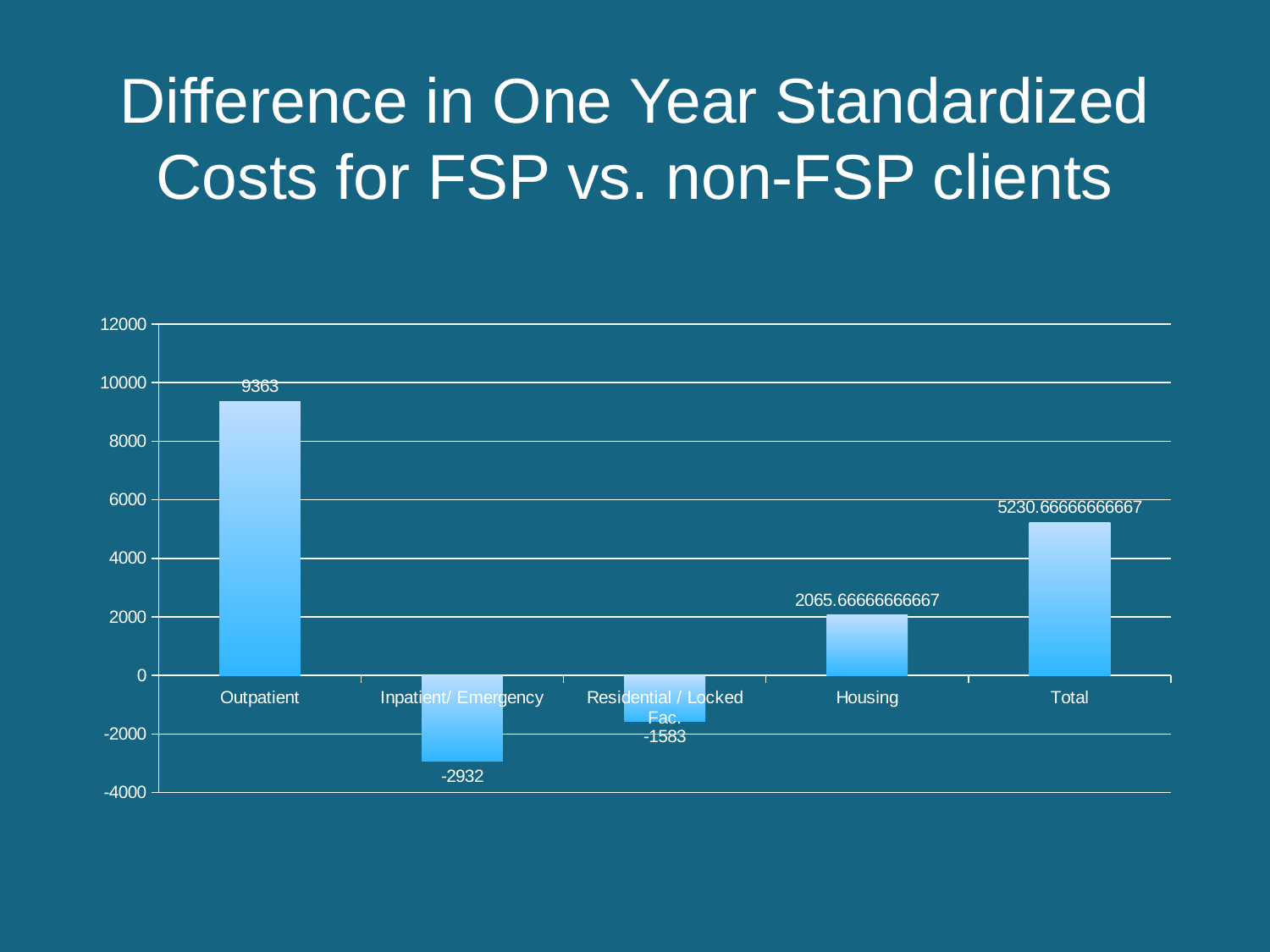

# Difference in One Year Standardized Costs for FSP vs. non-FSP clients

### Chart

| Category | DID |
|---|---|
| Outpatient | 9363.0 |
| Inpatient/ Emergency | -2932.0 |
| Residential / Locked Fac. | -1583.0 |
| Housing | 2065.666666666666 |
| Total | 5230.666666666668 |